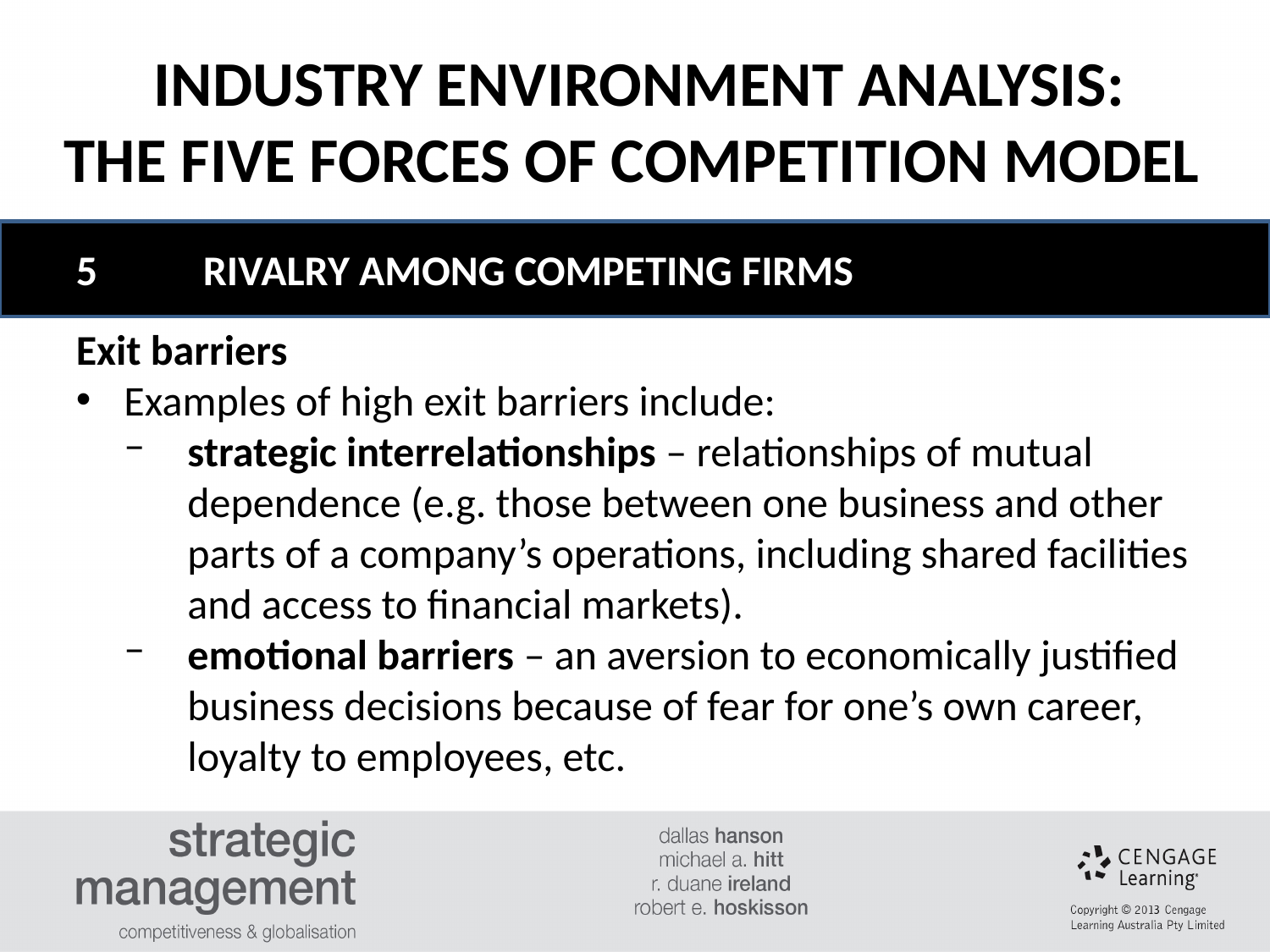

INDUSTRY ENVIRONMENT ANALYSIS:
THE FIVE FORCES OF COMPETITION MODEL
#

5	RIVALRY AMONG COMPETING FIRMS
Exit barriers
Examples of high exit barriers include:
strategic interrelationships – relationships of mutual dependence (e.g. those between one business and other parts of a company’s operations, including shared facilities and access to financial markets).
emotional barriers – an aversion to economically justified business decisions because of fear for one’s own career, loyalty to employees, etc.